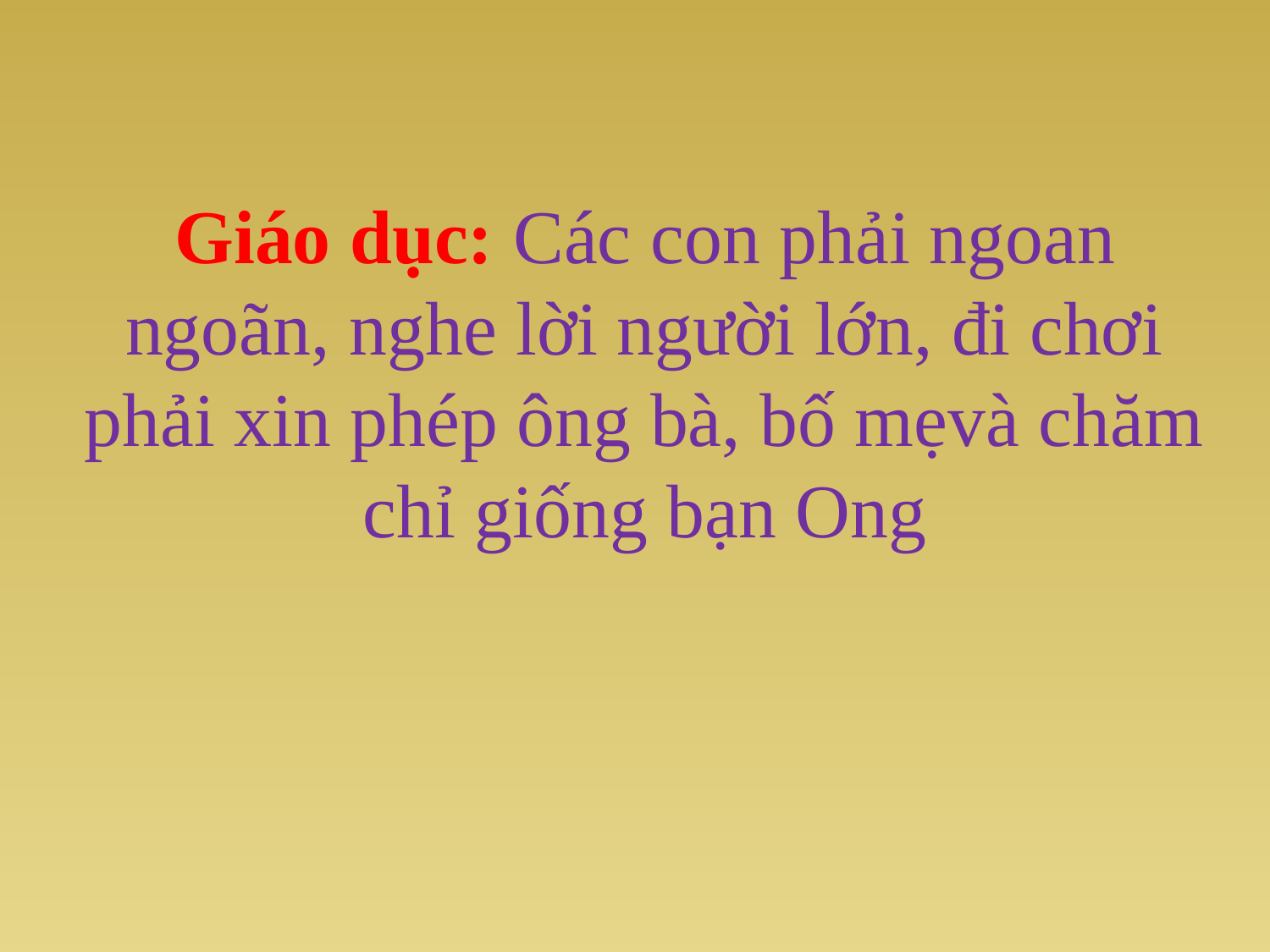

# Giáo dục: Các con phải ngoan ngoãn, nghe lời người lớn, đi chơi phải xin phép ông bà, bố mẹvà chăm chỉ giống bạn Ong